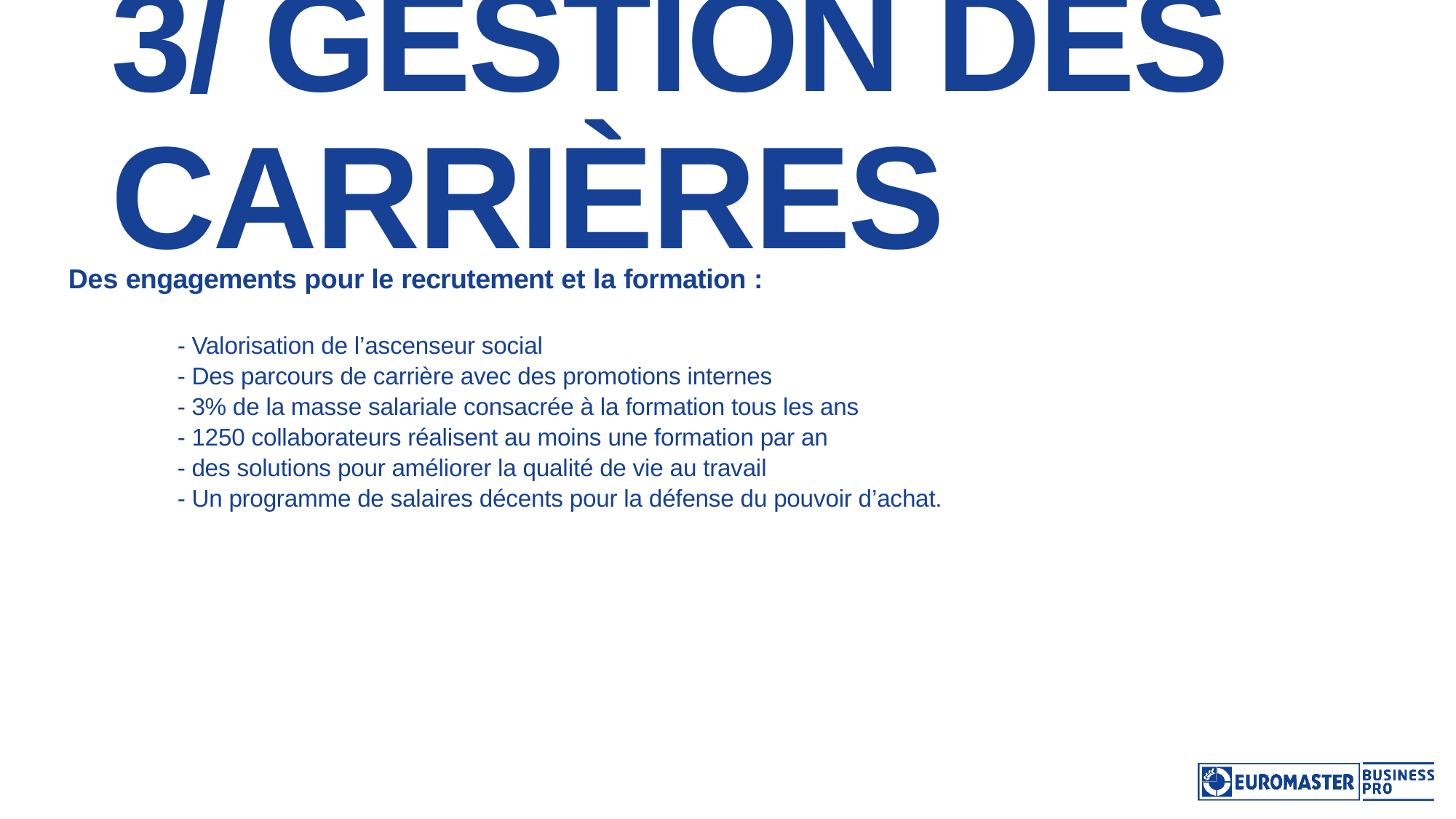

# 3/ GESTION DES Carrières
Des engagements pour le recrutement et la formation :

	- Valorisation de l’ascenseur social
	- Des parcours de carrière avec des promotions internes
	- 3% de la masse salariale consacrée à la formation tous les ans
	- 1250 collaborateurs réalisent au moins une formation par an
	- des solutions pour améliorer la qualité de vie au travail
	- Un programme de salaires décents pour la défense du pouvoir d’achat.